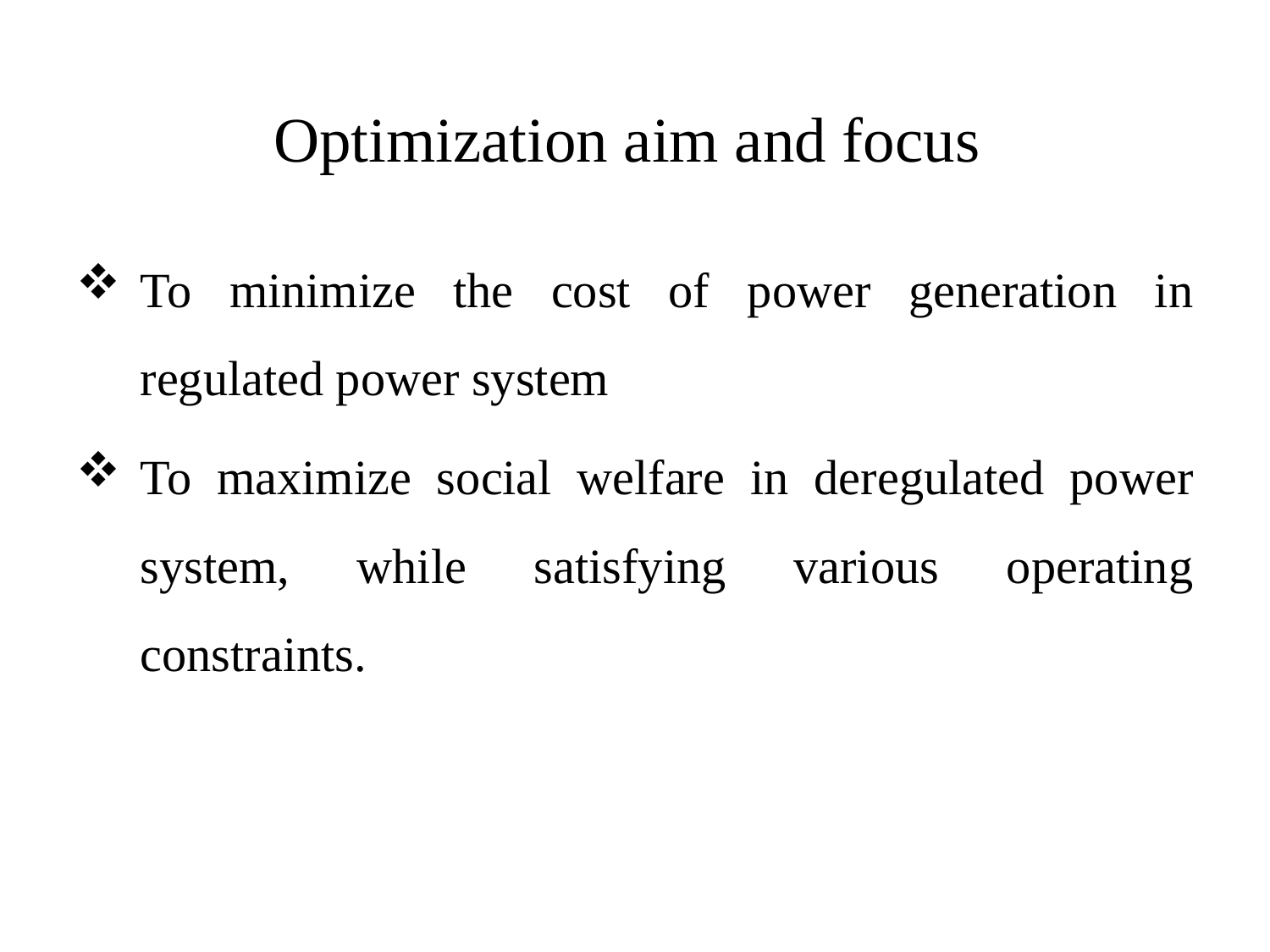

# Optimization aim and focus
To minimize the cost of power generation in regulated power system
To maximize social welfare in deregulated power system, while satisfying various operating constraints.